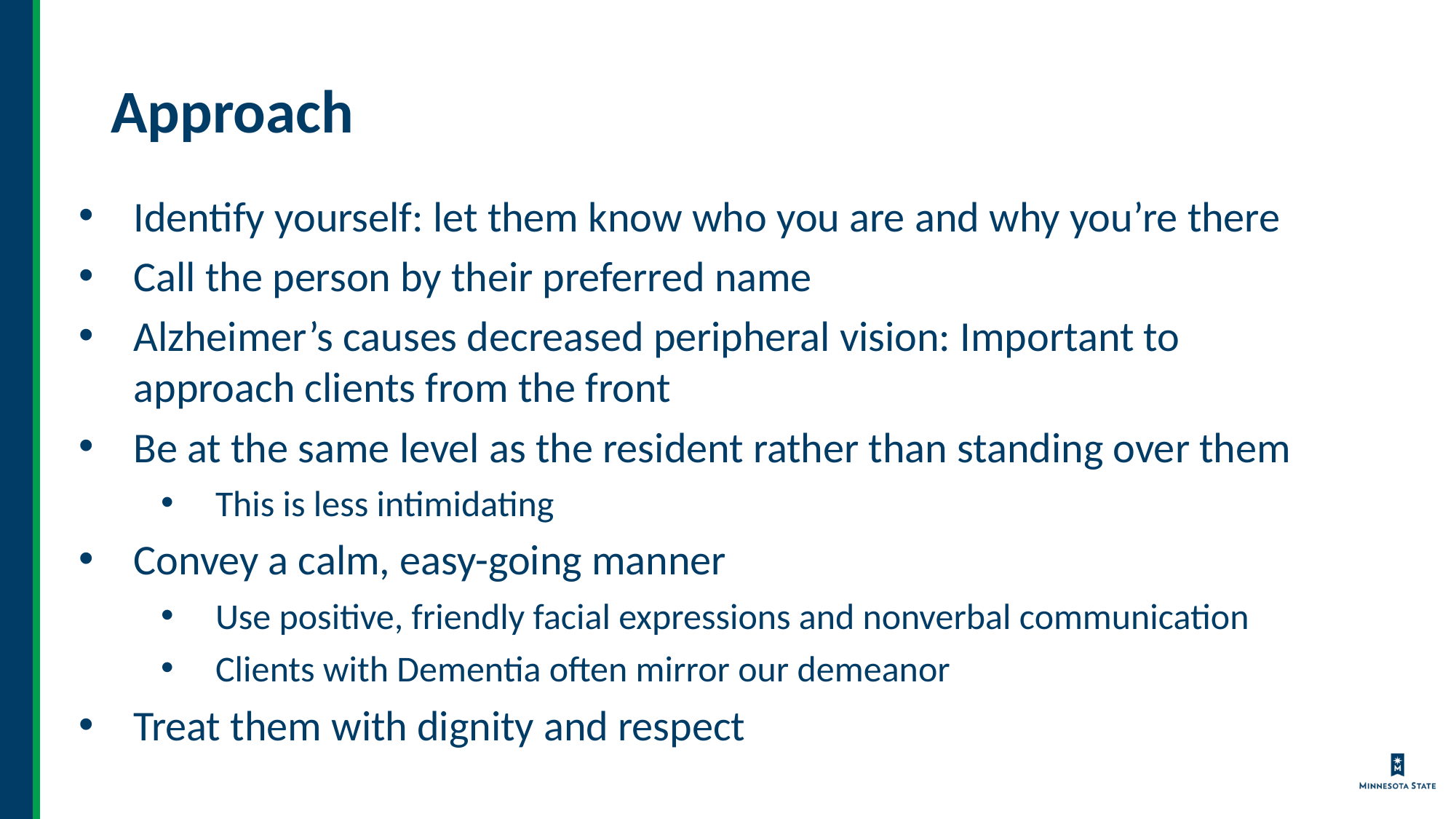

# Approach
Identify yourself: let them know who you are and why you’re there
Call the person by their preferred name
Alzheimer’s causes decreased peripheral vision: Important to approach clients from the front
Be at the same level as the resident rather than standing over them
This is less intimidating
Convey a calm, easy-going manner
Use positive, friendly facial expressions and nonverbal communication
Clients with Dementia often mirror our demeanor
Treat them with dignity and respect